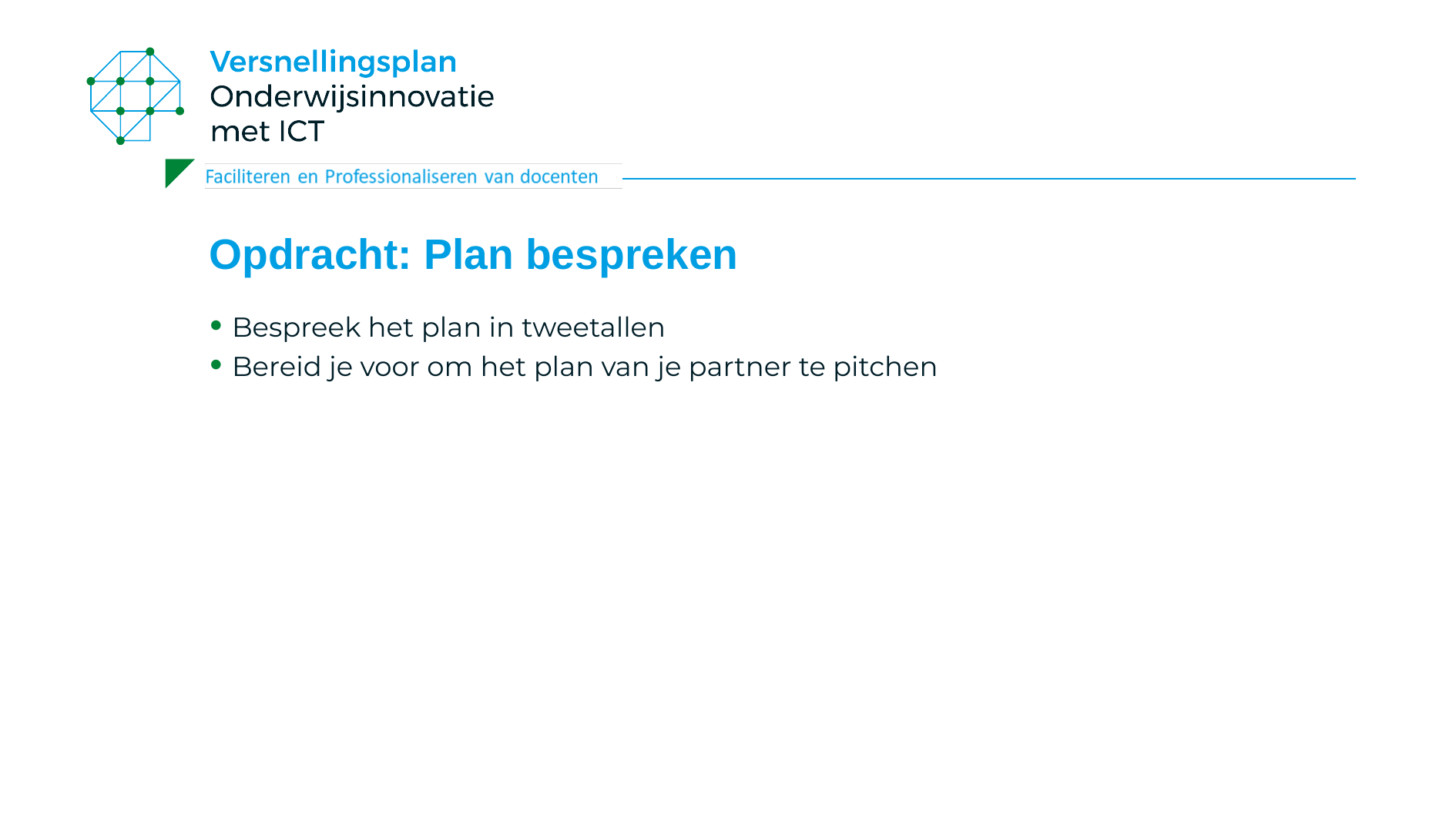

# Opdracht: Plan bespreken
Bespreek het plan in tweetallen
Bereid je voor om het plan van je partner te pitchen